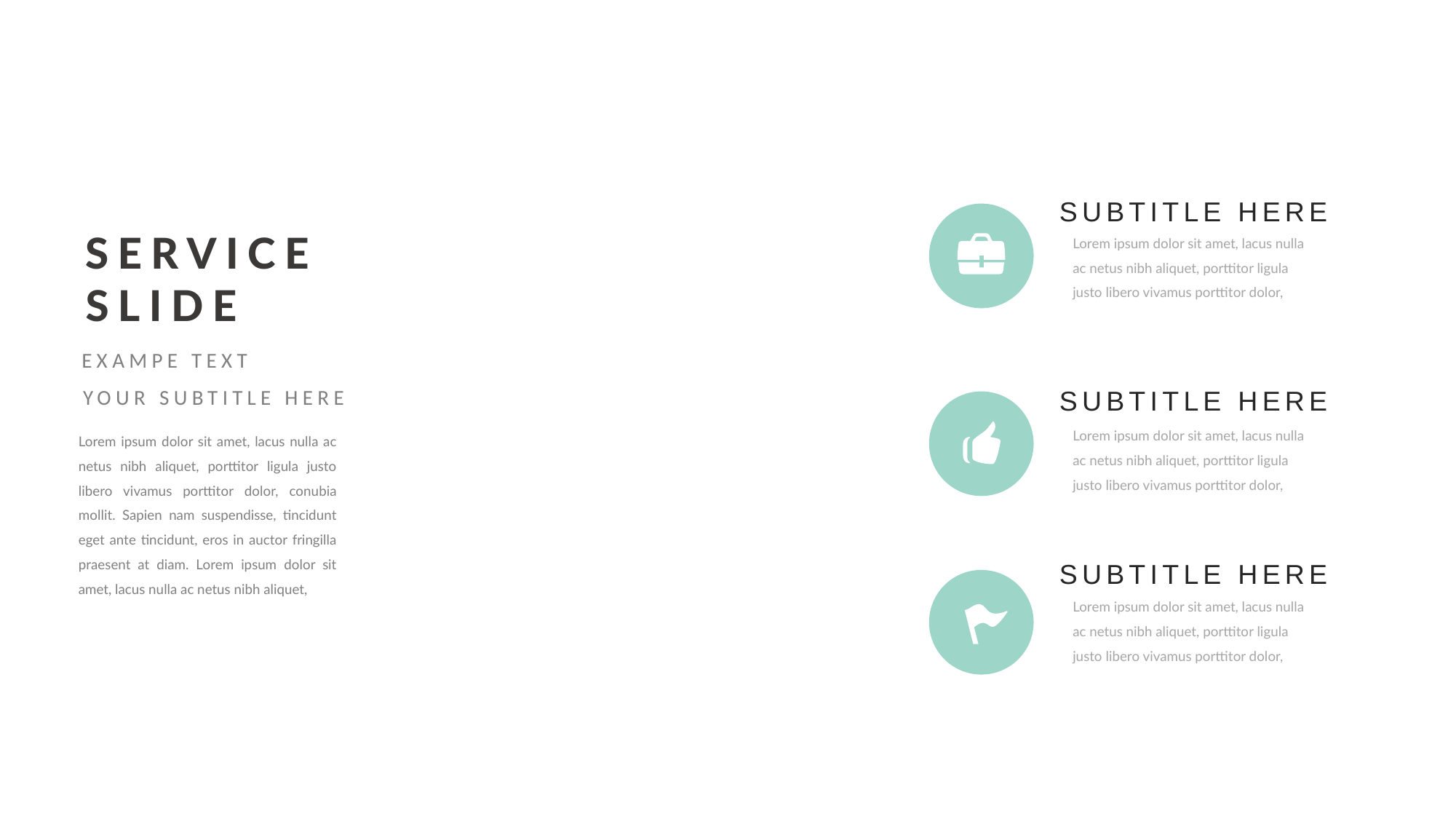

SUBTITLE HERE

SERVICE
Lorem ipsum dolor sit amet, lacus nulla ac netus nibh aliquet, porttitor ligula justo libero vivamus porttitor dolor,

SLIDE
EXAMPE TEXT
YOUR SUBTITLE HERE
SUBTITLE HERE

Lorem ipsum dolor sit amet, lacus nulla ac netus nibh aliquet, porttitor ligula justo libero vivamus porttitor dolor,
Lorem ipsum dolor sit amet, lacus nulla ac netus nibh aliquet, porttitor ligula justo libero vivamus porttitor dolor, conubia mollit. Sapien nam suspendisse, tincidunt eget ante tincidunt, eros in auctor fringilla praesent at diam. Lorem ipsum dolor sit amet, lacus nulla ac netus nibh aliquet,

SUBTITLE HERE

Lorem ipsum dolor sit amet, lacus nulla ac netus nibh aliquet, porttitor ligula justo libero vivamus porttitor dolor,